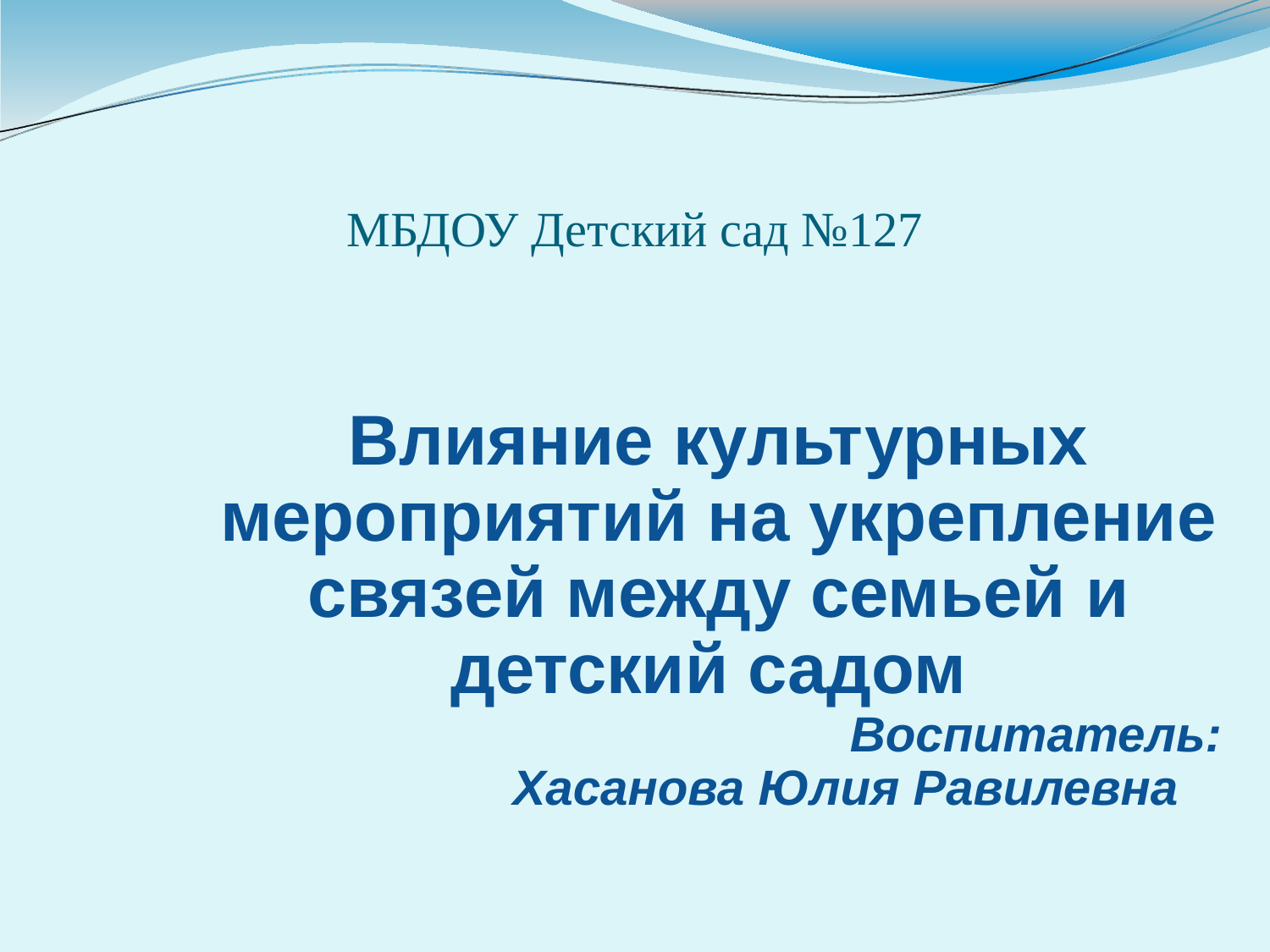

# МБДОУ Детский сад №127

Влияние культурных мероприятий на укрепление связей между семьей и детский садом
					Воспитатель:
		Хасанова Юлия Равилевна